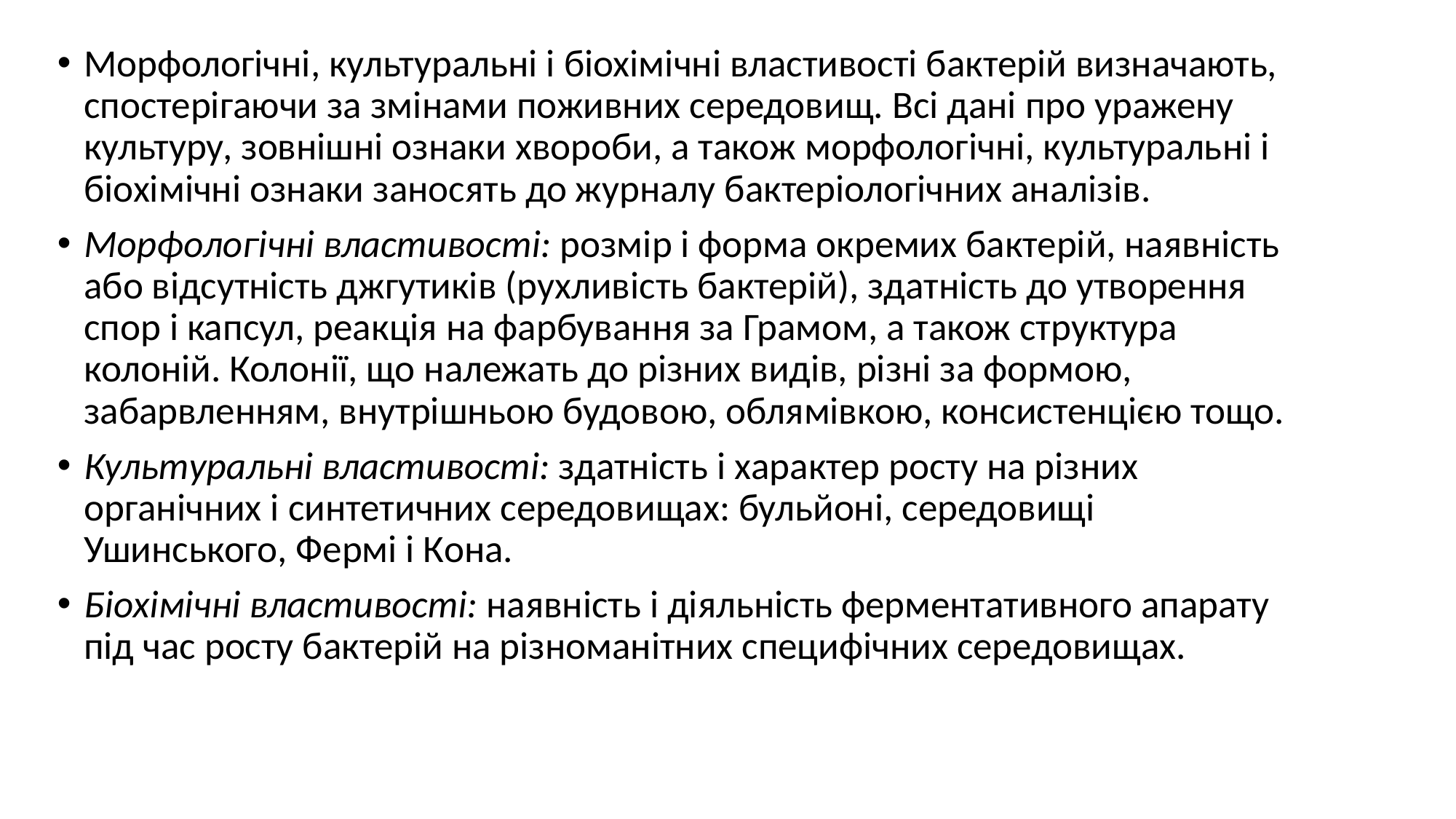

Морфологічні, культуральні і біохімічні властивості бактерій визначають, спостерігаючи за змінами поживних середовищ. Всі дані про уражену культуру, зовнішні ознаки хвороби, а також морфологічні, культуральні і біохімічні ознаки заносять до журналу бактеріологічних аналізів.
Морфологічні властивості: розмір і форма окремих бактерій, наявність або відсутність джгутиків (рухливість бактерій), здатність до утворення спор і капсул, реакція на фарбування за Грамом, а також структура колоній. Колонії, що належать до різних видів, різні за формою, забарвленням, внутрішньою будовою, облямівкою, консистенцією тощо.
Культуральні властивості: здатність і характер росту на різних органічних і синтетичних середовищах: бульйоні, середовищі Ушинського, Фермі і Кона.
Біохімічні властивості: наявність і діяльність ферментативного апарату під час росту бактерій на різноманітних специфічних середовищах.